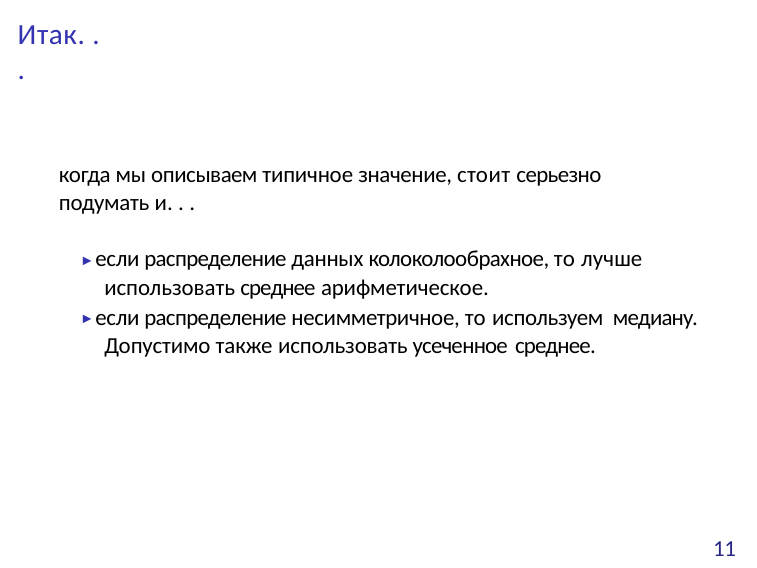

# Итак. . .
когда мы описываем типичное значение, стоит серьезно  подумать и. . .

► если распределение данных колоколообрахное, то лучше  использовать среднее арифметическое.
► если распределение несимметричное, то используем  медиану. Допустимо также использовать усеченное среднее.
11